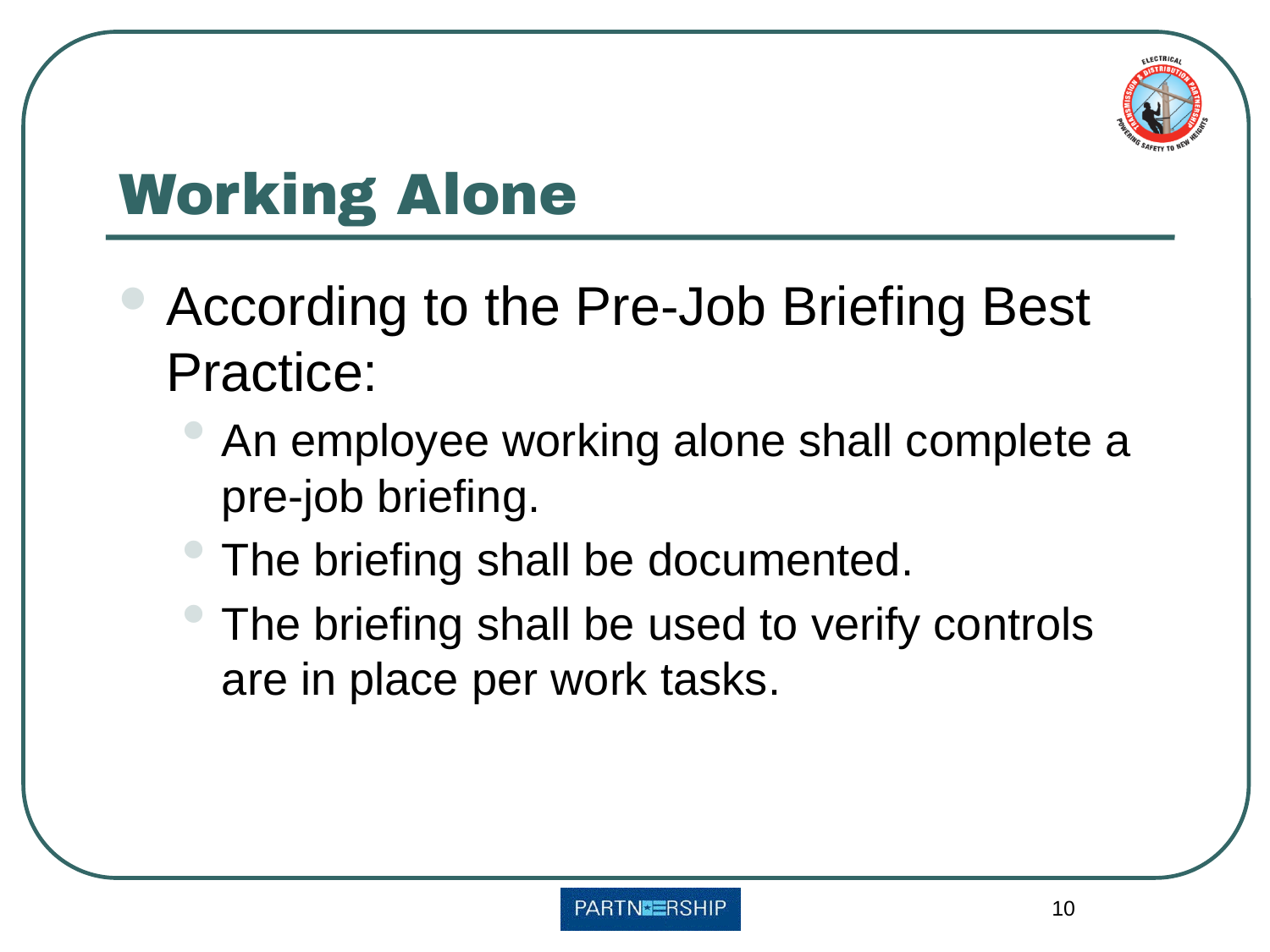

# Working Alone
According to the Pre-Job Briefing Best Practice:
An employee working alone shall complete a pre-job briefing.
The briefing shall be documented.
The briefing shall be used to verify controls are in place per work tasks.

10